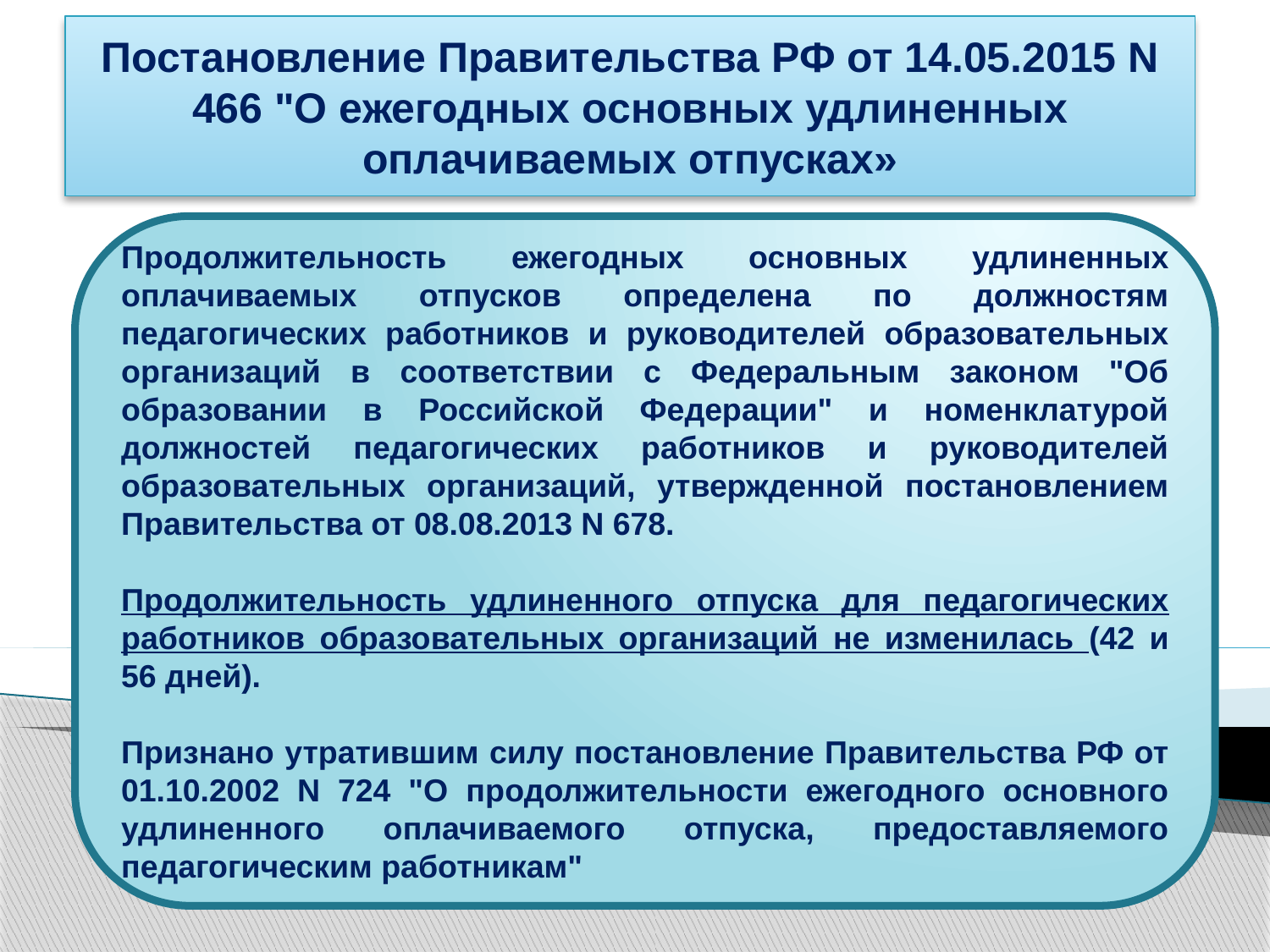

Постановление Правительства РФ от 14.05.2015 N 466 "О ежегодных основных удлиненных оплачиваемых отпусках»
Продолжительность ежегодных основных удлиненных оплачиваемых отпусков определена по должностям педагогических работников и руководителей образовательных организаций в соответствии с Федеральным законом "Об образовании в Российской Федерации" и номенклатурой должностей педагогических работников и руководителей образовательных организаций, утвержденной постановлением Правительства от 08.08.2013 N 678.
Продолжительность удлиненного отпуска для педагогических работников образовательных организаций не изменилась (42 и 56 дней).
Признано утратившим силу постановление Правительства РФ от 01.10.2002 N 724 "О продолжительности ежегодного основного удлиненного оплачиваемого отпуска, предоставляемого педагогическим работникам"